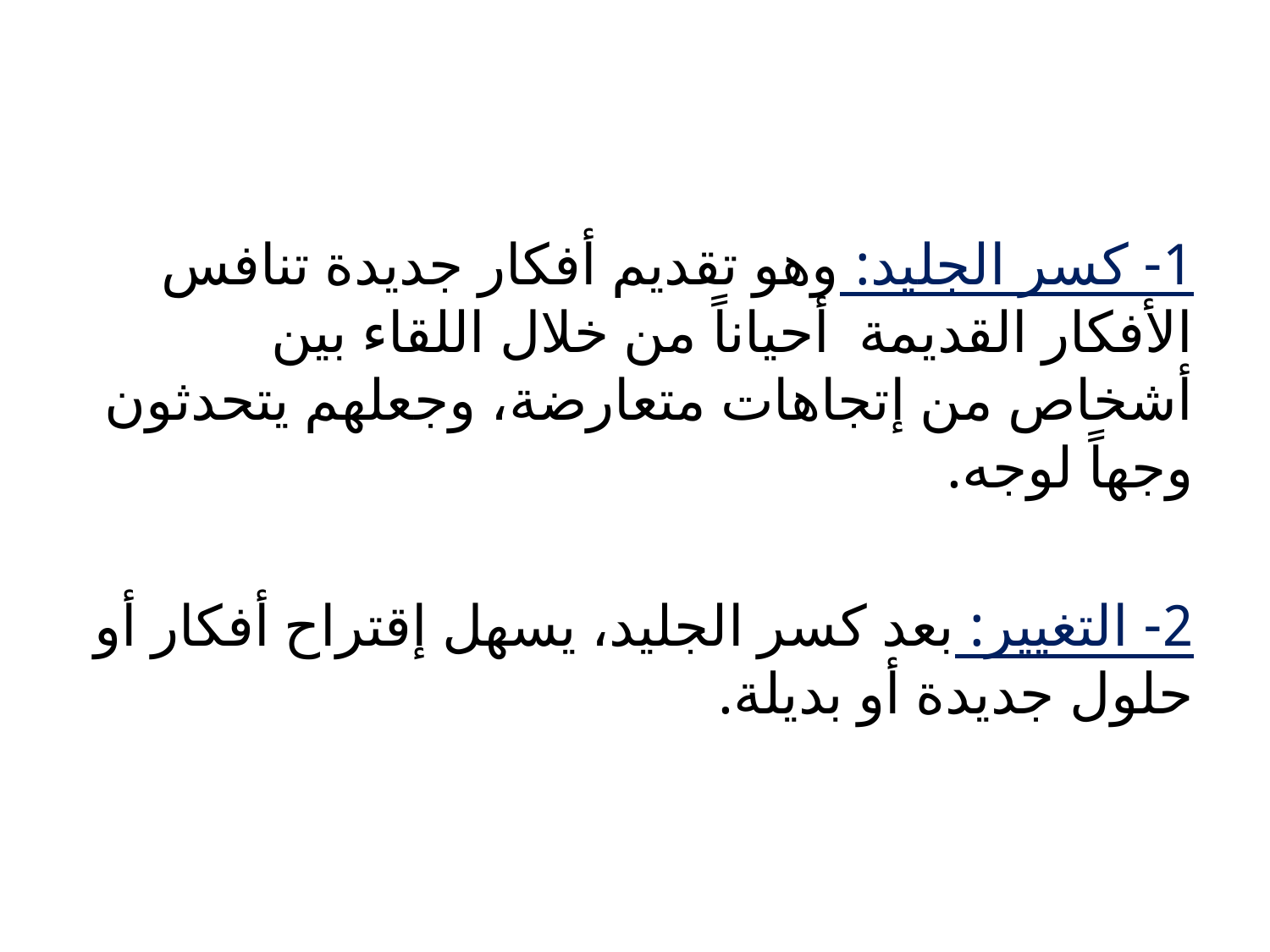

#
1- كسر الجليد: وهو تقديم أفكار جديدة تنافس الأفكار القديمة  أحياناً من خلال اللقاء بين أشخاص من إتجاهات متعارضة، وجعلهم يتحدثون وجهاً لوجه.

2- التغيير: بعد كسر الجليد، يسهل إقتراح أفكار أو حلول جديدة أو بديلة.